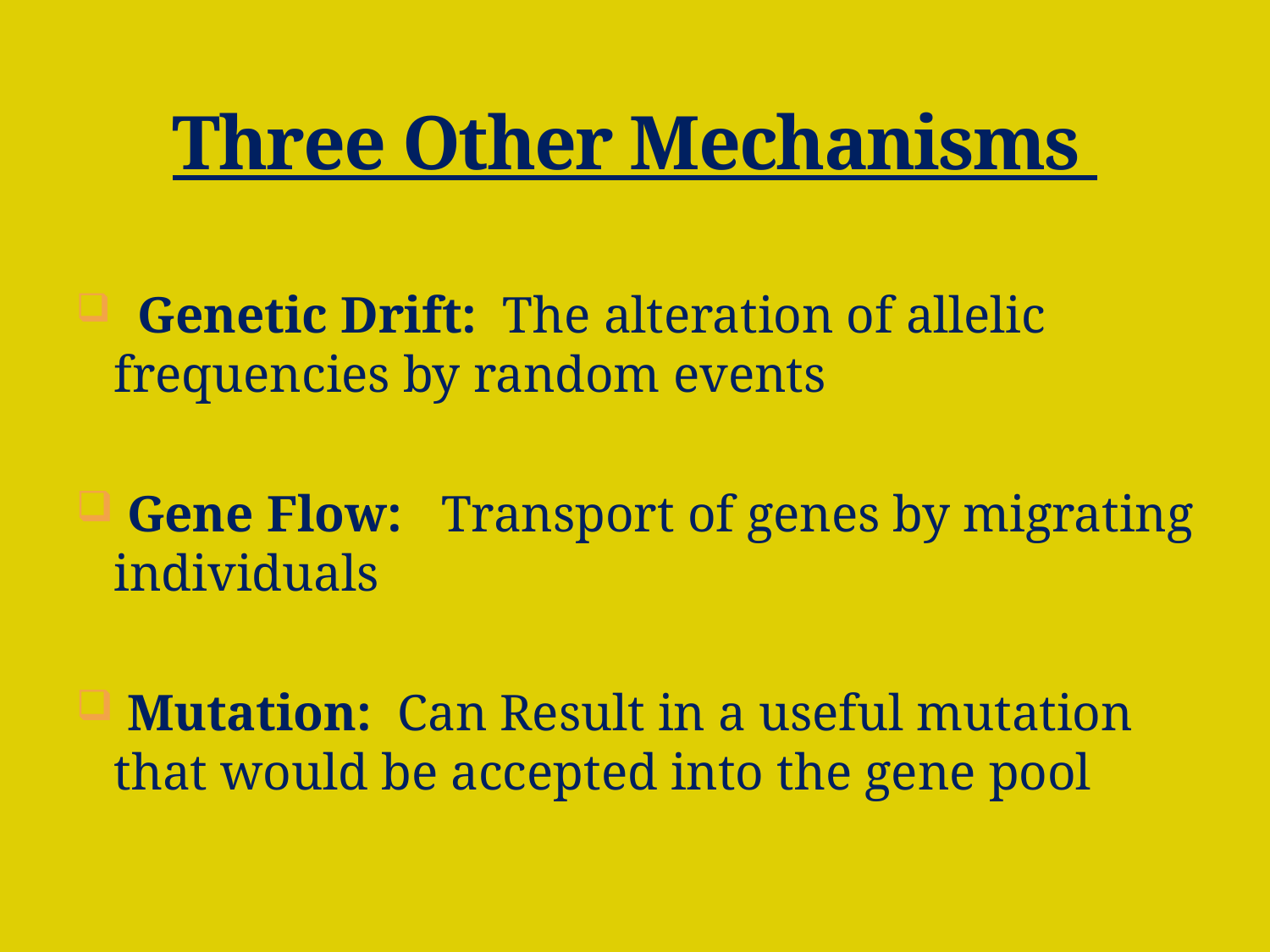

# Three Other Mechanisms

  Genetic Drift:  The alteration of allelic frequencies by random events

 Gene Flow:   Transport of genes by migrating individuals

 Mutation:  Can Result in a useful mutation that would be accepted into the gene pool